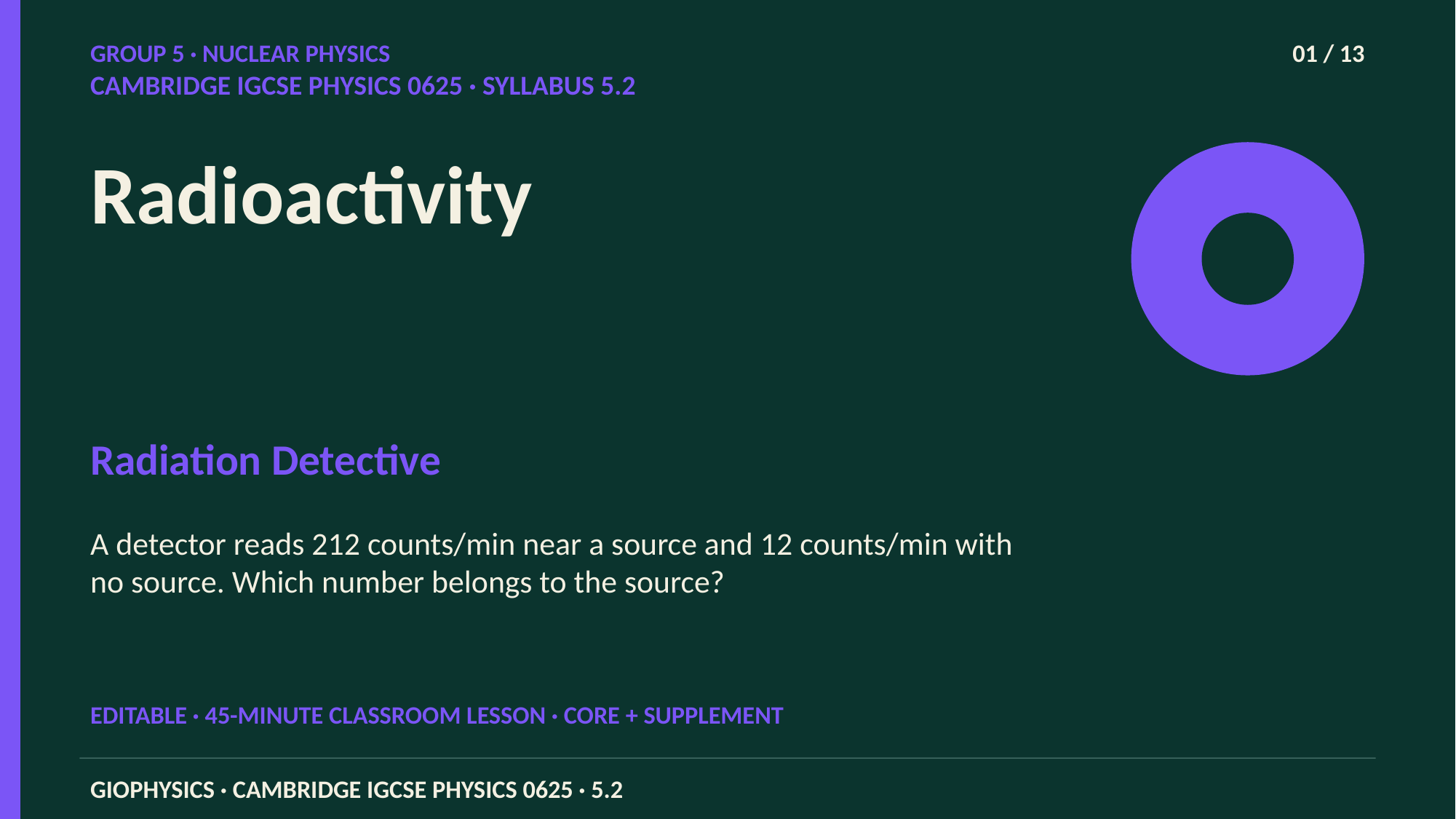

GROUP 5 · NUCLEAR PHYSICS
01 / 13
CAMBRIDGE IGCSE PHYSICS 0625 · SYLLABUS 5.2
Radioactivity

Radiation Detective
A detector reads 212 counts/min near a source and 12 counts/min with no source. Which number belongs to the source?
EDITABLE · 45-MINUTE CLASSROOM LESSON · CORE + SUPPLEMENT

GIOPHYSICS · CAMBRIDGE IGCSE PHYSICS 0625 · 5.2